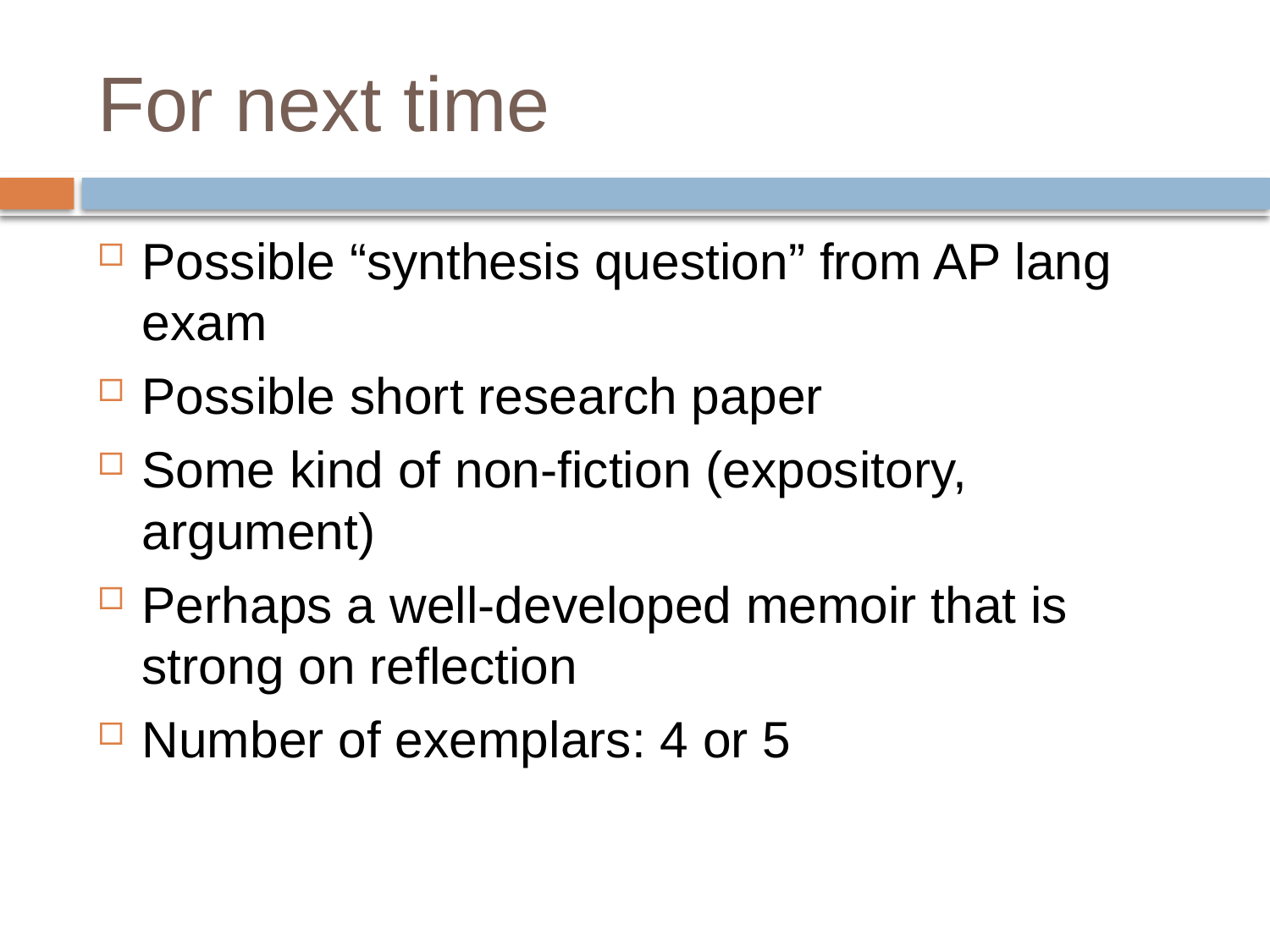

# For next time
Possible “synthesis question” from AP lang exam
Possible short research paper
Some kind of non-fiction (expository, argument)
Perhaps a well-developed memoir that is strong on reflection
Number of exemplars: 4 or 5